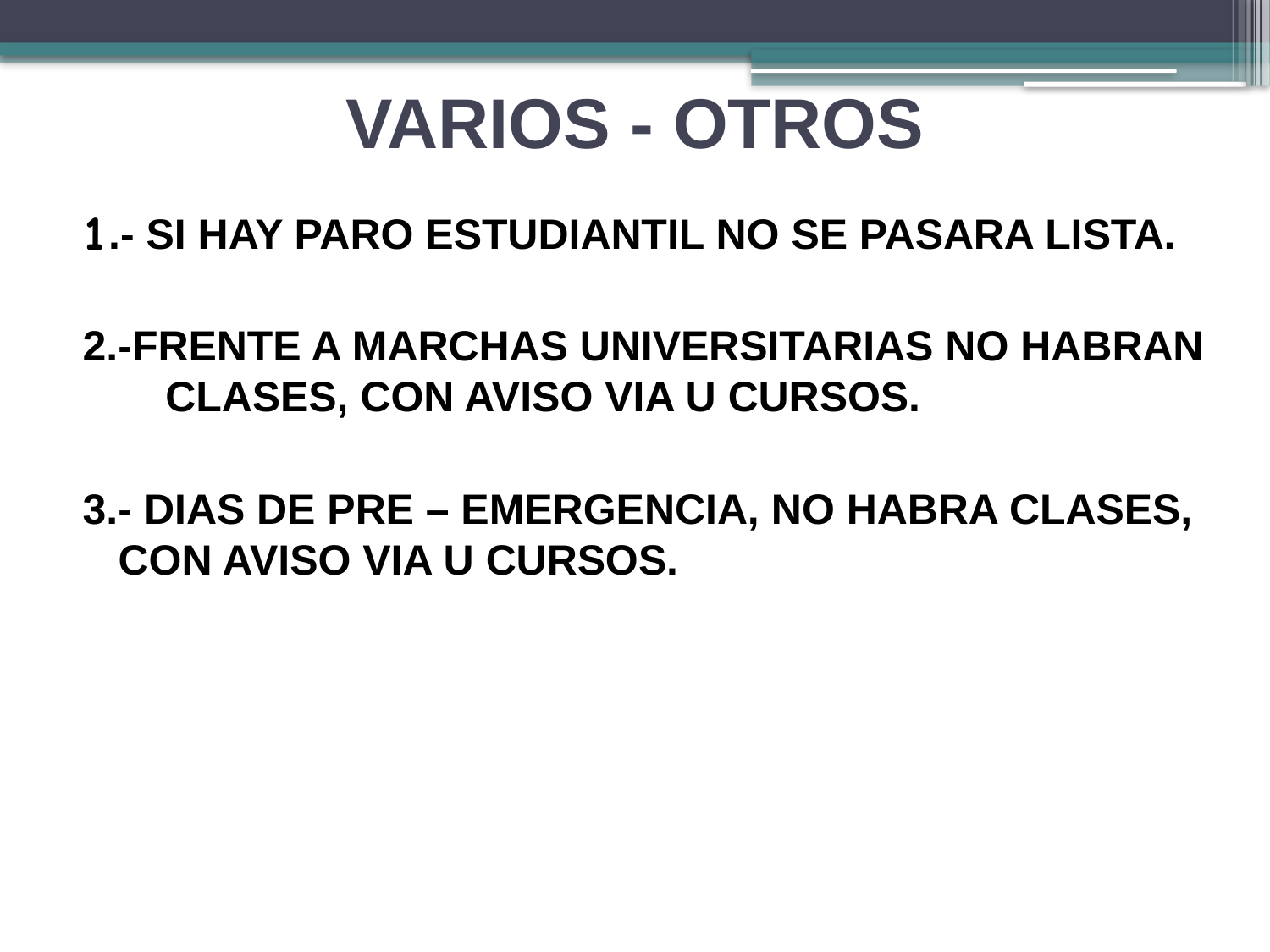

# VARIOS - OTROS

1.- SI HAY PARO ESTUDIANTIL NO SE PASARA LISTA.

2.-FRENTE A MARCHAS UNIVERSITARIAS NO HABRAN     CLASES, CON AVISO VIA U CURSOS.

3.- DIAS DE PRE – EMERGENCIA, NO HABRA CLASES, CON AVISO VIA U CURSOS.